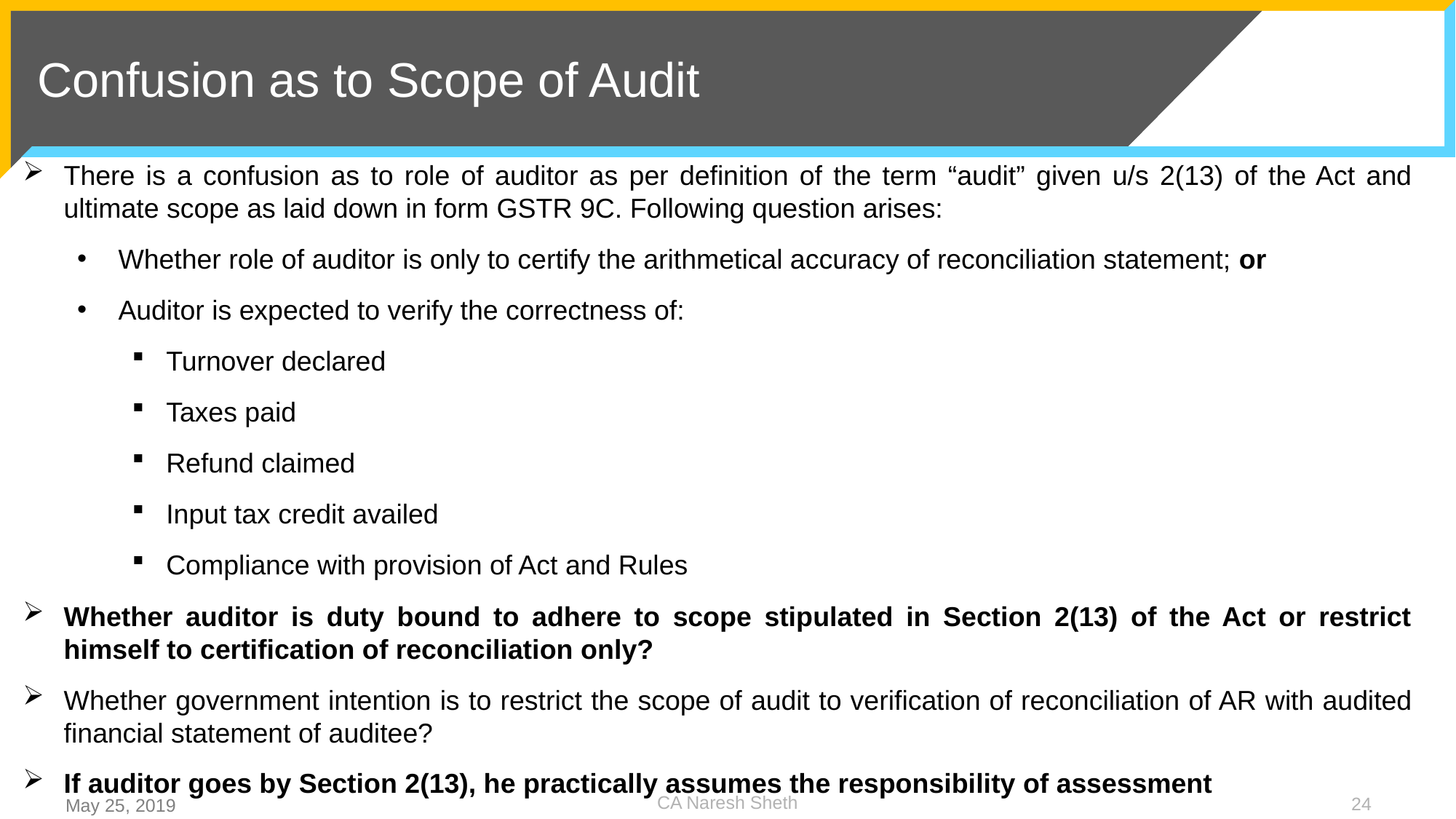

# Confusion as to Scope of Audit
There is a confusion as to role of auditor as per definition of the term “audit” given u/s 2(13) of the Act and ultimate scope as laid down in form GSTR 9C. Following question arises:
Whether role of auditor is only to certify the arithmetical accuracy of reconciliation statement; or
Auditor is expected to verify the correctness of:
Turnover declared
Taxes paid
Refund claimed
Input tax credit availed
Compliance with provision of Act and Rules
Whether auditor is duty bound to adhere to scope stipulated in Section 2(13) of the Act or restrict himself to certification of reconciliation only?
Whether government intention is to restrict the scope of audit to verification of reconciliation of AR with audited financial statement of auditee?
If auditor goes by Section 2(13), he practically assumes the responsibility of assessment

CA Naresh Sheth
24
May 25, 2019